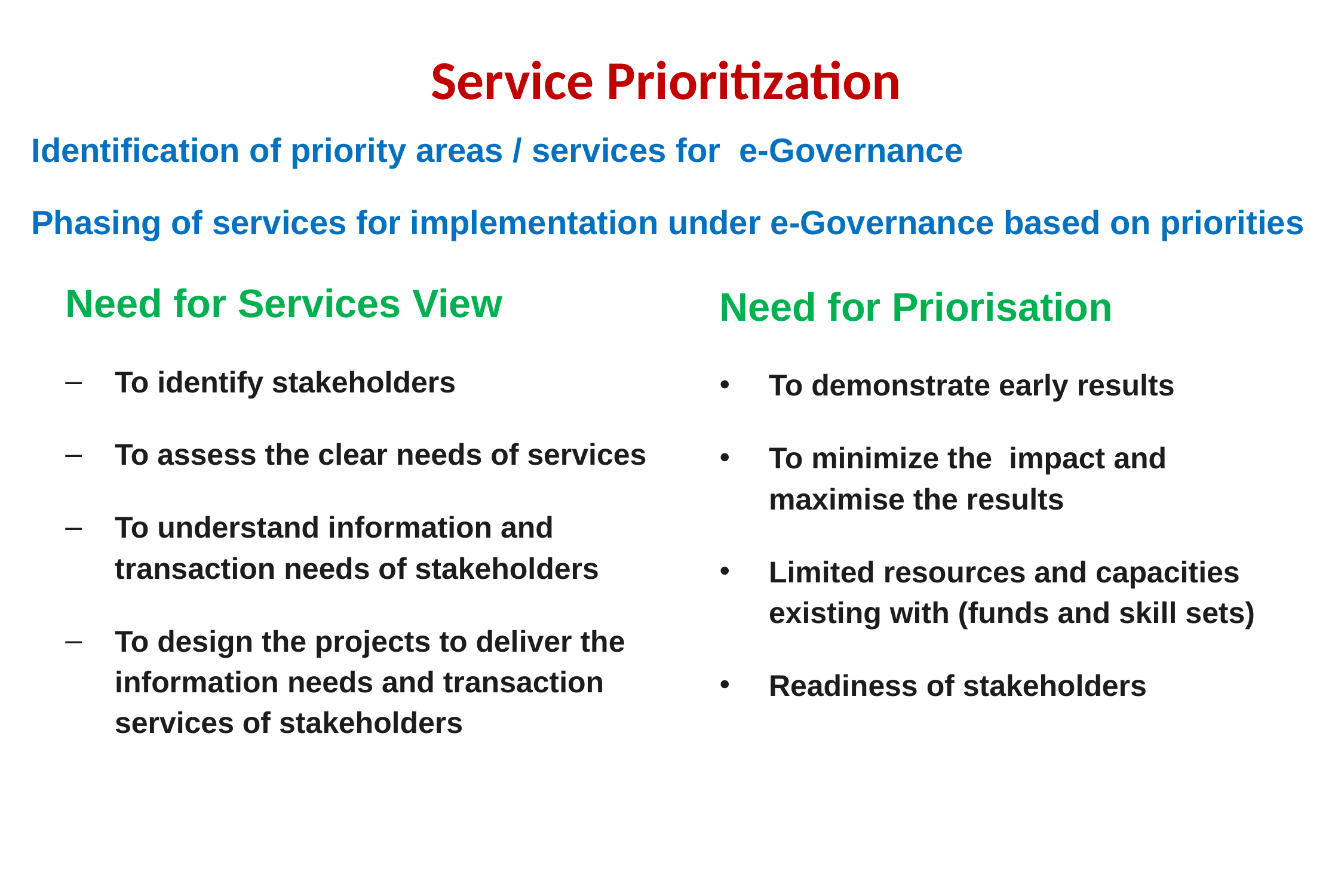

# Service Prioritization
Identification of priority areas / services for  e-Governance
Phasing of services for implementation under e-Governance based on priorities
Need for Services View
To identify stakeholders
To assess the clear needs of services
To understand information and transaction needs of stakeholders
To design the projects to deliver the information needs and transaction services of stakeholders
Need for Priorisation
To demonstrate early results
To minimize the  impact and maximise the results
Limited resources and capacities existing with (funds and skill sets)
Readiness of stakeholders